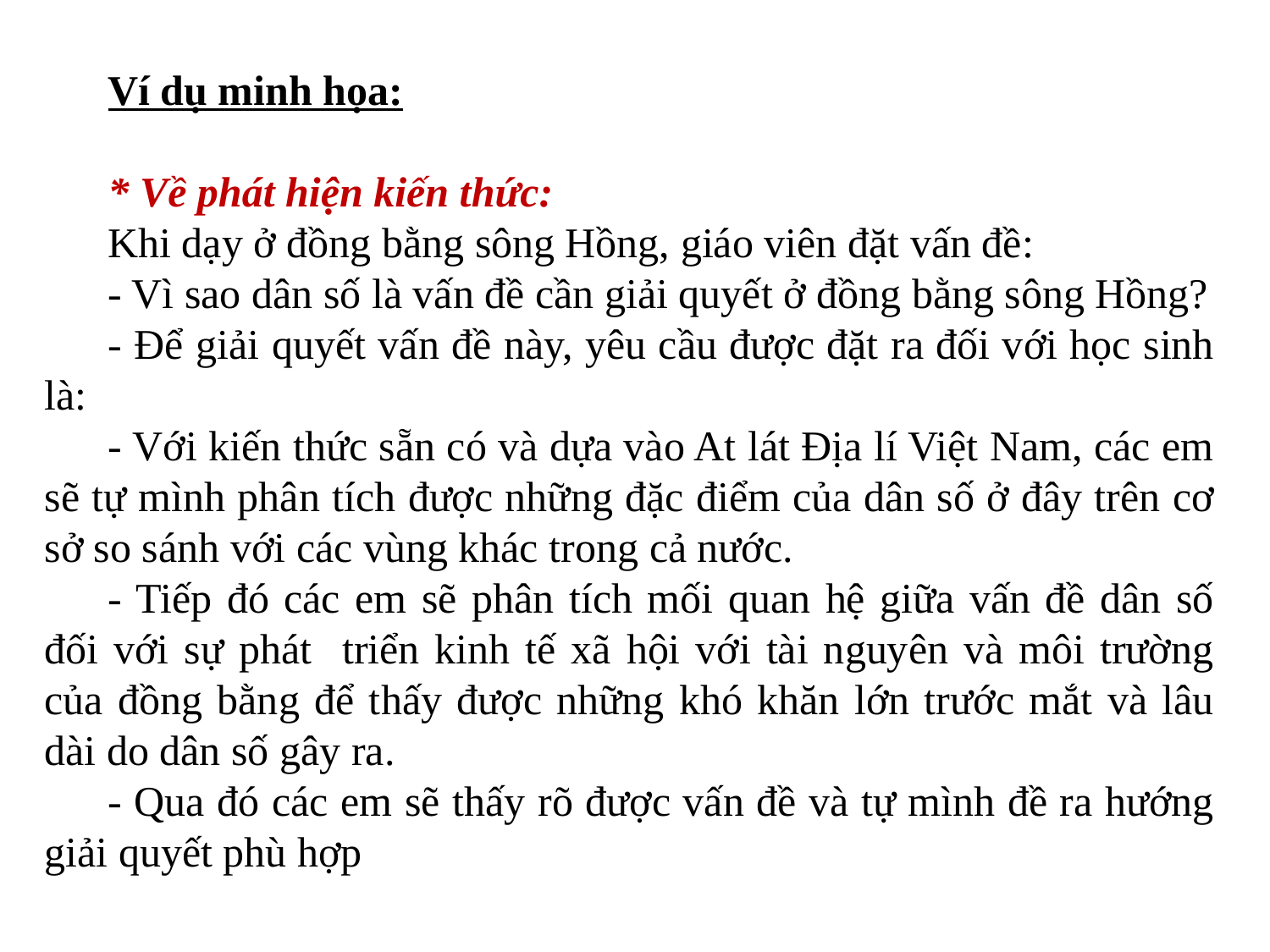

Ví dụ minh họa:

* Về phát hiện kiến thức:
Khi dạy ở đồng bằng sông Hồng, giáo viên đặt vấn đề:
- Vì sao dân số là vấn đề cần giải quyết ở đồng bằng sông Hồng?
- Để giải quyết vấn đề này, yêu cầu được đặt ra đối với học sinh là:
- Với kiến thức sẵn có và dựa vào At lát Địa lí Việt Nam, các em sẽ tự mình phân tích được những đặc điểm của dân số ở đây trên cơ sở so sánh với các vùng khác trong cả nước.
- Tiếp đó các em sẽ phân tích mối quan hệ giữa vấn đề dân số đối với sự phát  triển kinh tế xã hội với tài nguyên và môi trường của đồng bằng để thấy được những khó khăn lớn trước mắt và lâu dài do dân số gây ra.
- Qua đó các em sẽ thấy rõ được vấn đề và tự mình đề ra hướng giải quyết phù hợp